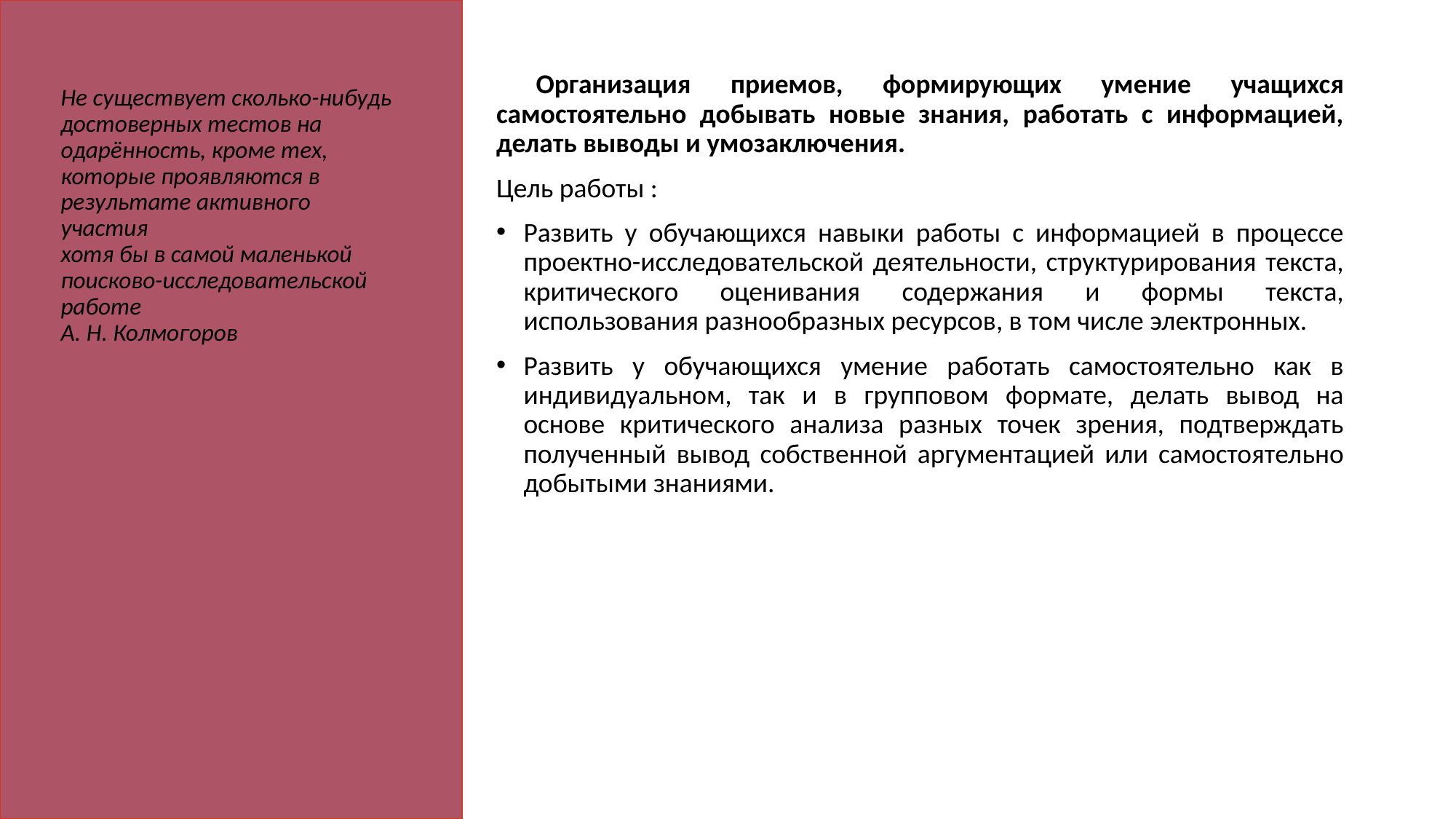

Не существует сколько-нибудь достоверных тестов на одарённость, кроме тех, которые проявляются в результате активного участия
хотя бы в самой маленькой поисково-исследовательской работе
А. Н. Колмогоров

 Организация приемов, формирующих умение учащихся самостоятельно добывать новые знания, работать с информацией, делать выводы и умозаключения.
Цель работы :
Развить у обучающихся навыки работы с информацией в процессе проектно-исследовательской деятельности, структурирования текста, критического оценивания содержания и формы текста, использования разнообразных ресурсов, в том числе электронных.
Развить у обучающихся умение работать самостоятельно как в индивидуальном, так и в групповом формате, делать вывод на основе критического анализа разных точек зрения, подтверждать полученный вывод собственной аргументацией или самостоятельно добытыми знаниями.